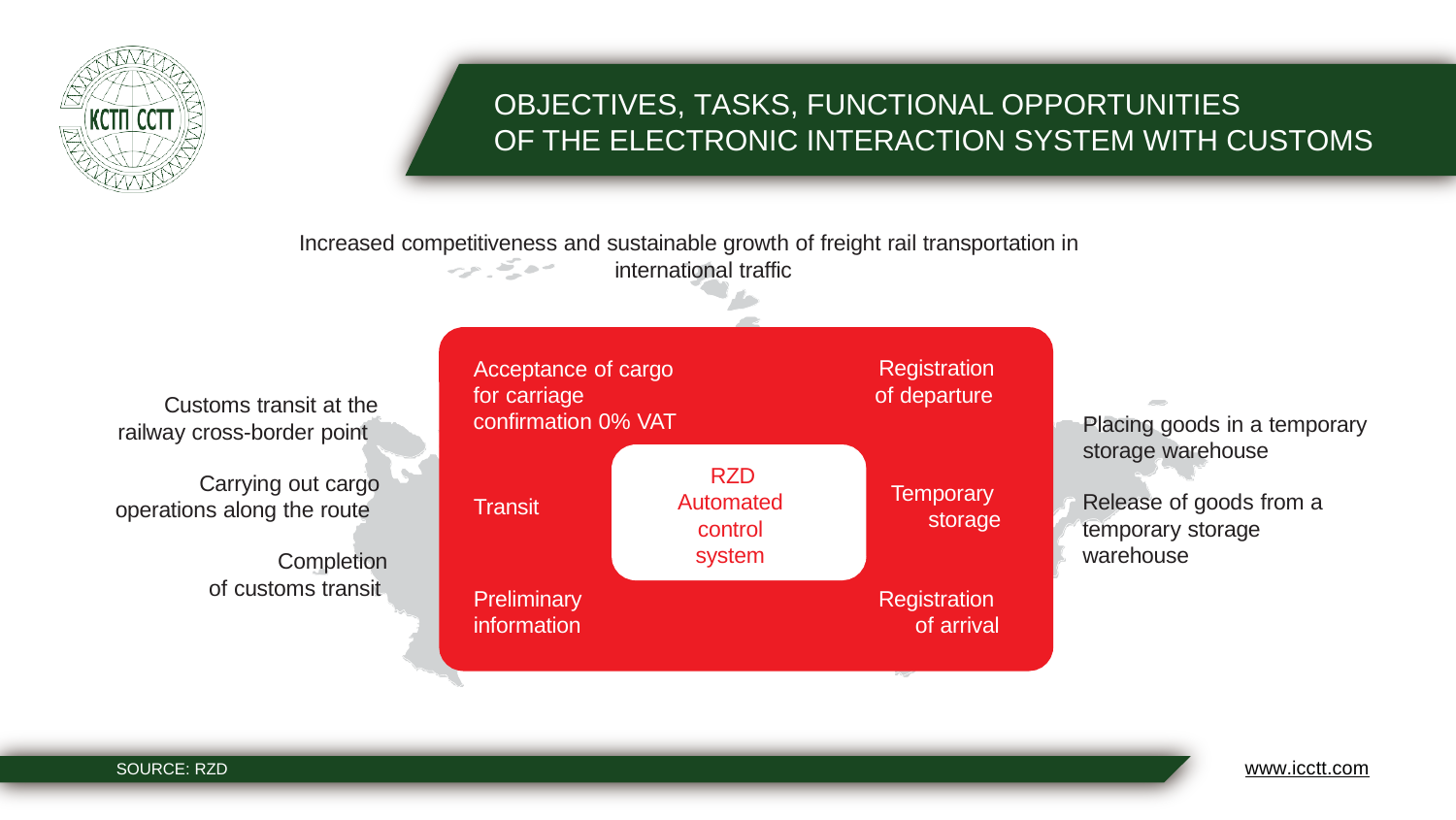

# OBJECTIVES, TASKS, FUNCTIONAL OPPORTUNITIES
OF THE ELECTRONIC INTERACTION SYSTEM WITH CUSTOMS
Increased competitiveness and sustainable growth of freight rail transportation in international traffic

Registration of departure
Acceptance of cargo

for carriage confirmation 0% VAT
Customs transit at the railway cross-border point

Placing goods in a temporary storage warehouse

RZD
Automated control system
Carrying out cargo operations along the route
Temporary
storage
Release of goods from a temporary storage warehouse
Transit
Сompletion of customs transit

Registration of arrival
Preliminary information

www.icctt.com
SOURCE: RZD